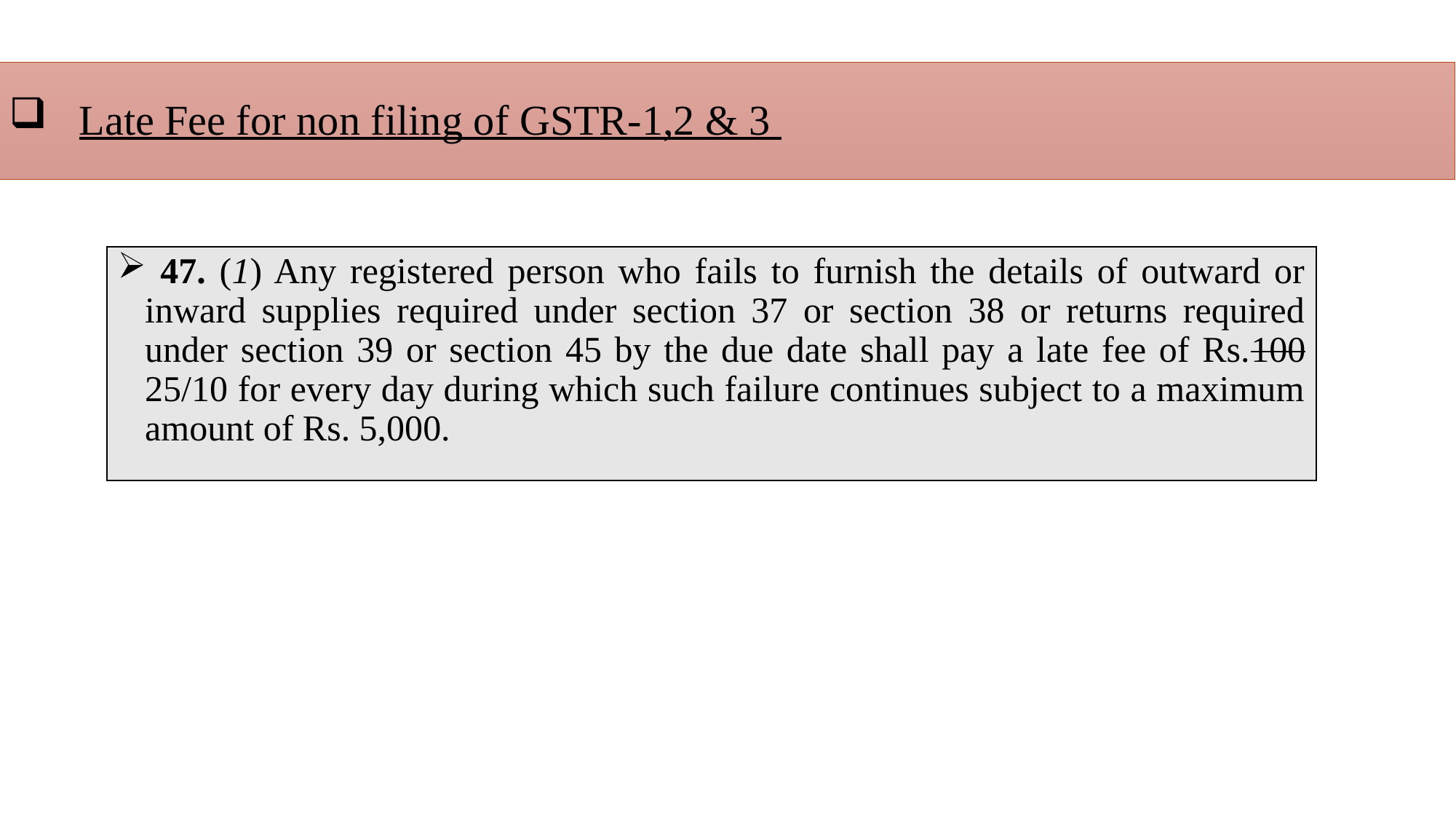

# Late Fee for non filing of GSTR-1,2 & 3
 47. (1) Any registered person who fails to furnish the details of outward or inward supplies required under section 37 or section 38 or returns required under section 39 or section 45 by the due date shall pay a late fee of Rs.100 25/10 for every day during which such failure continues subject to a maximum amount of Rs. 5,000.